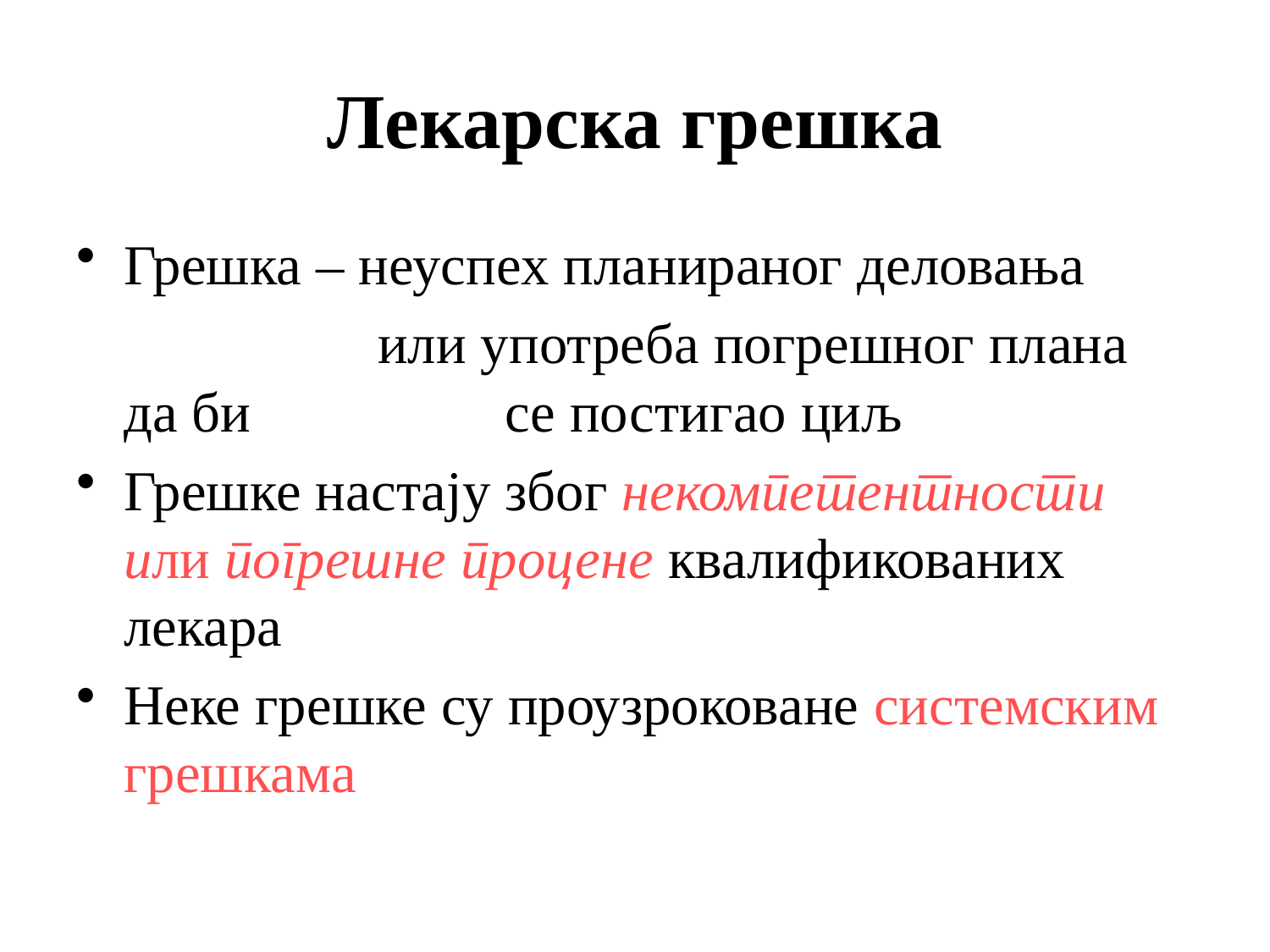

# Лекарска грешка
Грешка – неуспех планираног деловања
			или употреба погрешног плана да би 		се постигао циљ
Грешке настају због некомпетентности или погрешне процене квалификованих лекара
Неке грешке су проузроковане системским грешкама